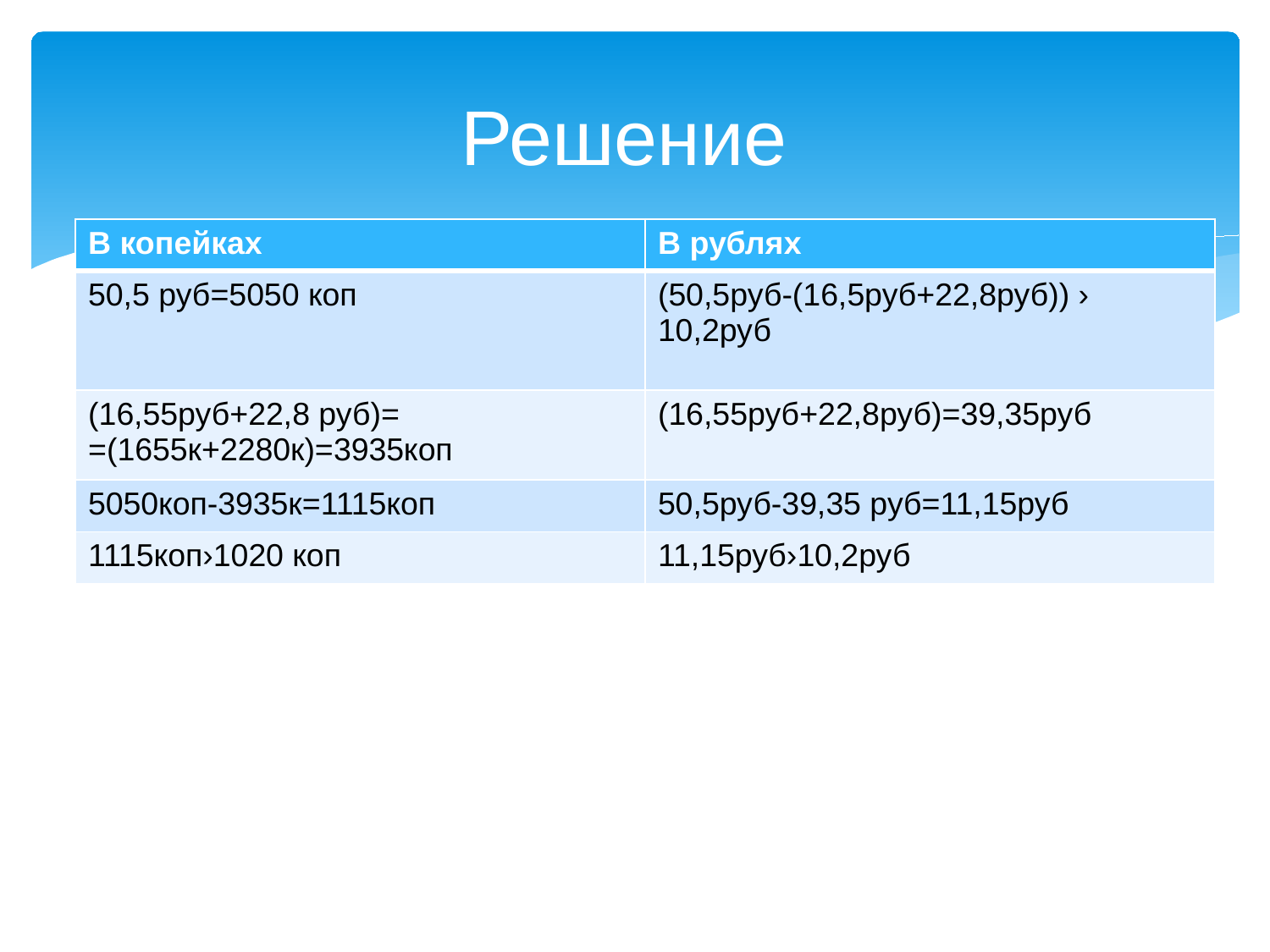

# Решение
| В копейках | В рублях |
| --- | --- |
| 50,5 руб=5050 коп | (50,5руб-(16,5руб+22,8руб)) › 10,2руб |
| (16,55руб+22,8 руб)= =(1655к+2280к)=3935коп | (16,55руб+22,8руб)=39,35руб |
| 5050коп-3935к=1115коп | 50,5руб-39,35 руб=11,15руб |
| 1115коп›1020 коп | 11,15руб›10,2руб |